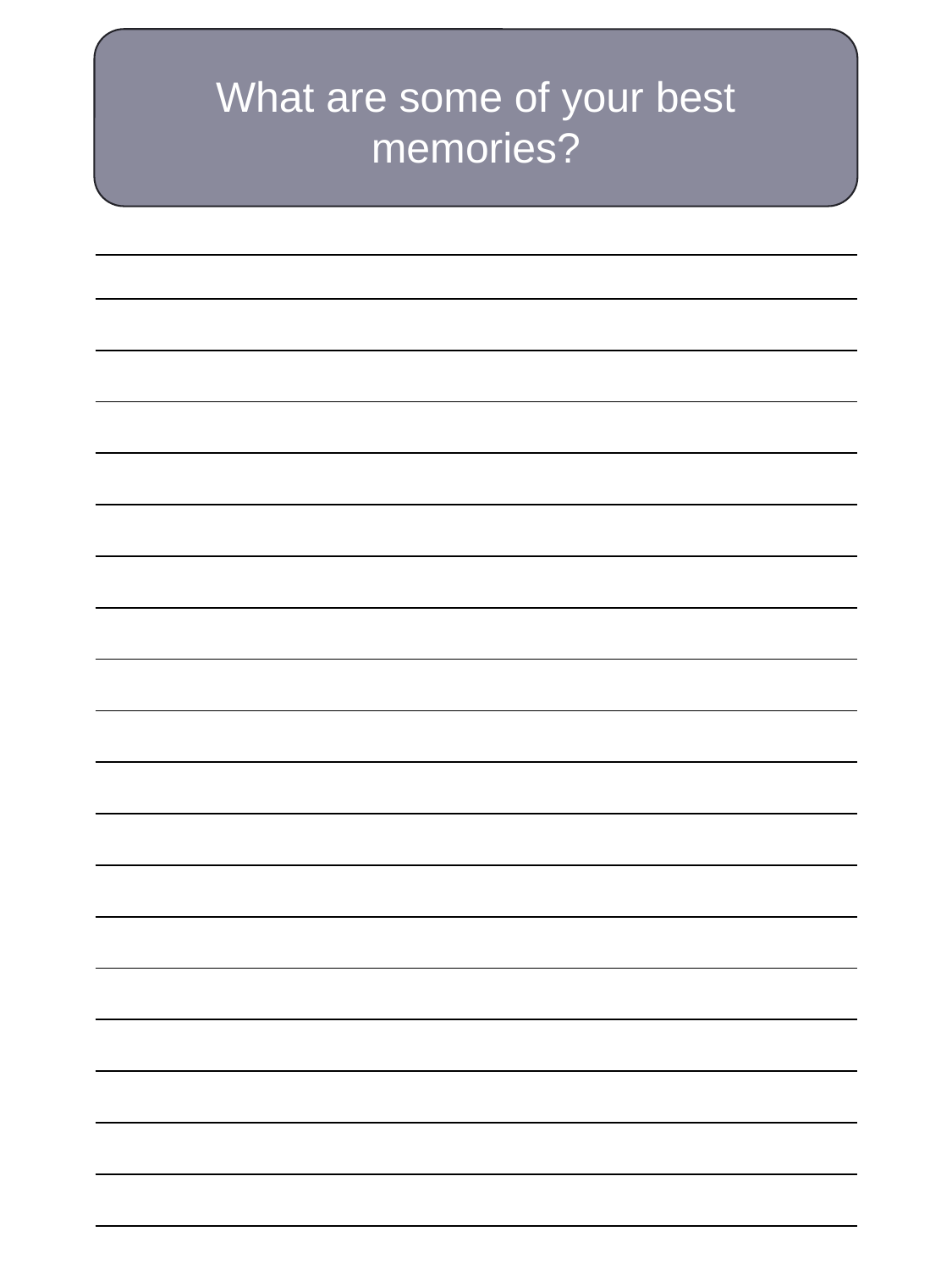

What are some of your best memories?
|  |
| --- |
|  |
|  |
|  |
|  |
|  |
|  |
|  |
|  |
|  |
|  |
|  |
|  |
|  |
|  |
|  |
|  |
|  |
|  |